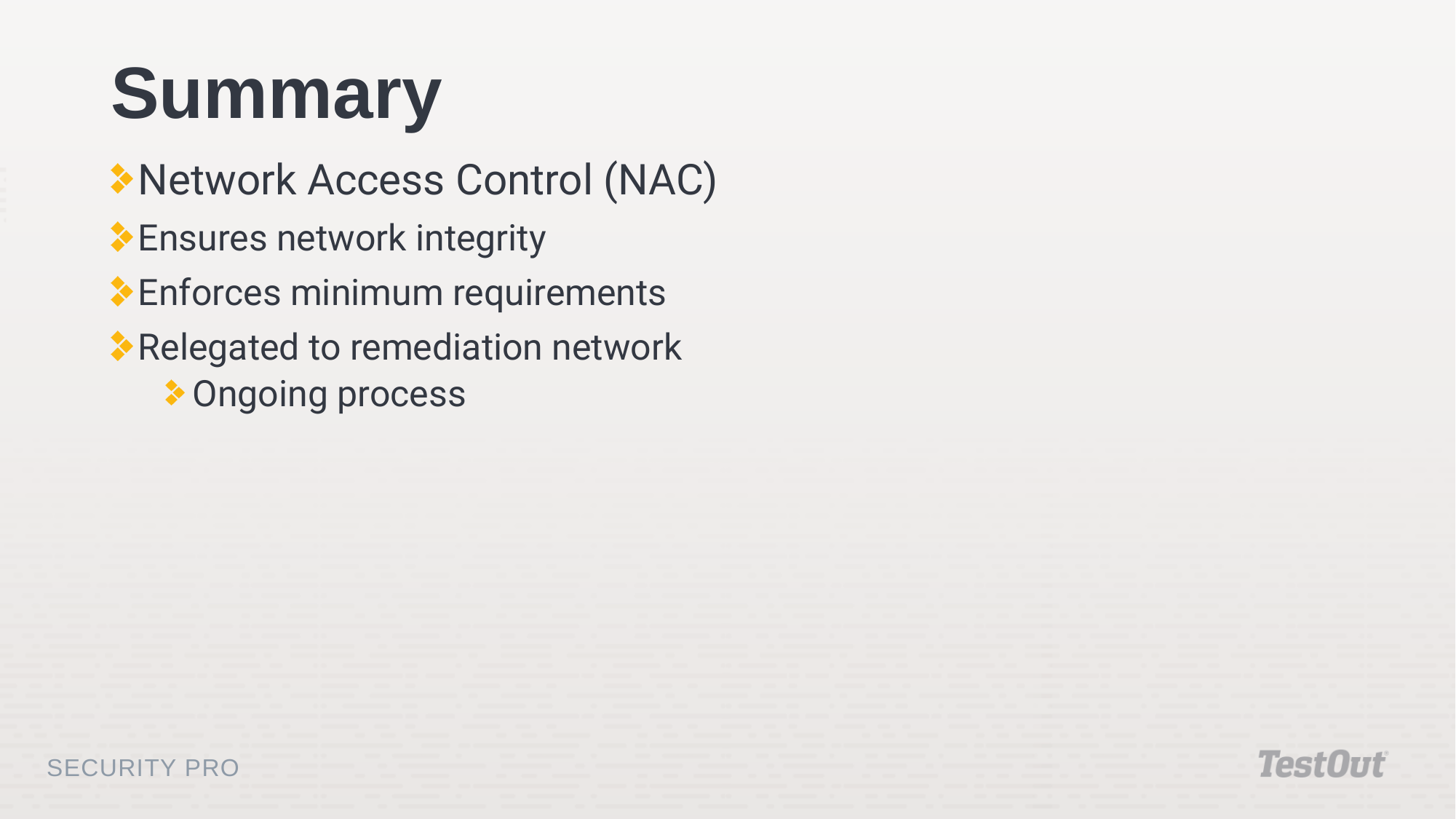

# Summary
Network Access Control (NAC)
Ensures network integrity
Enforces minimum requirements
Relegated to remediation network
Ongoing process
Security Pro